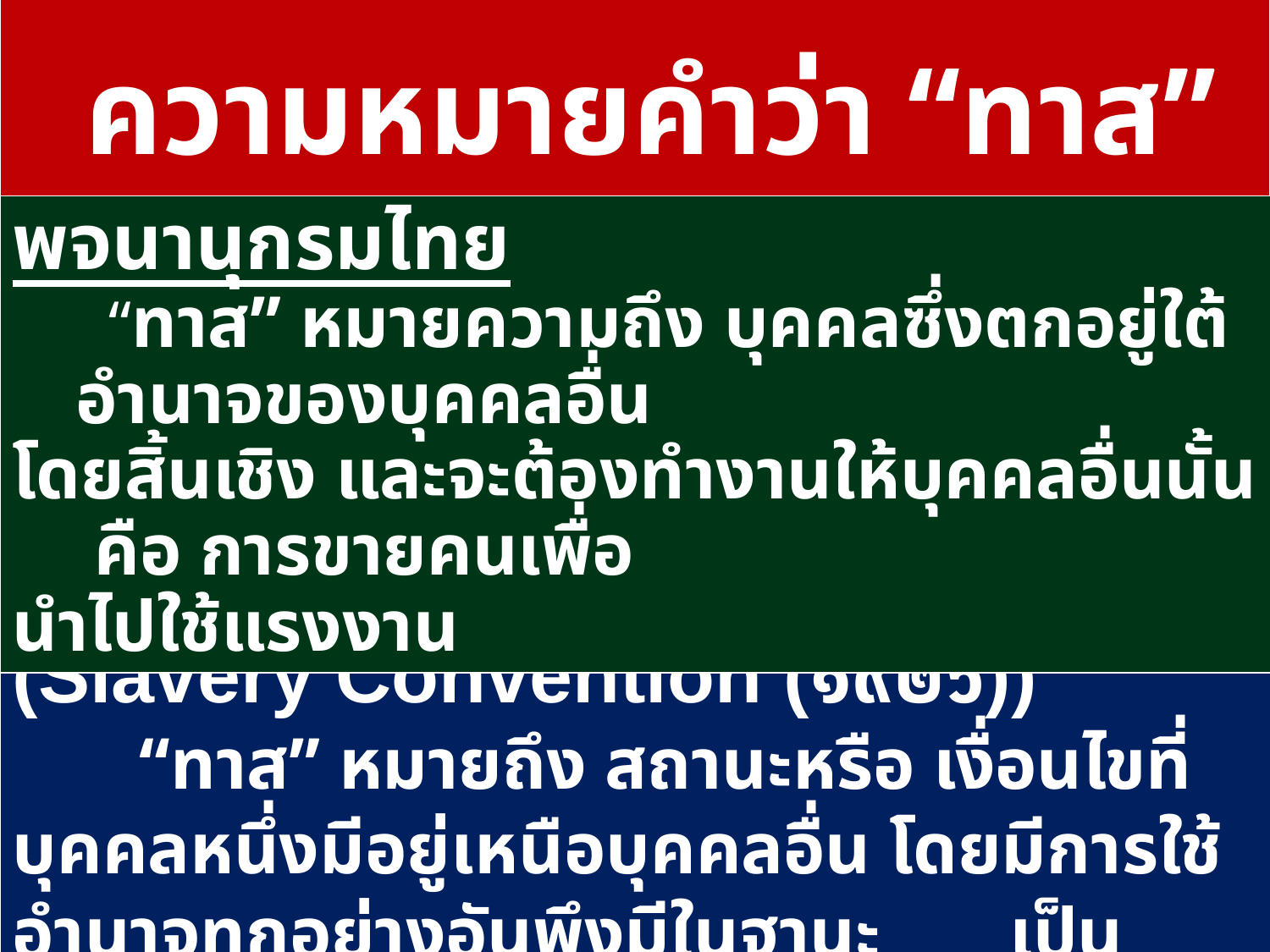

# ความหมายคำว่า “ทาส”
พจนานุกรมไทย
	  “ทาส” หมายความถึง บุคคลซึ่งตกอยู่ใต้อำนาจของบุคคลอื่น
โดยสิ้นเชิง และจะต้องทำงานให้บุคคลอื่นนั้น  คือ การขายคนเพื่อ
นำไปใช้แรงงาน
อนุสัญญาต่อต้านความเป็นทาส (Slavery Convention (๑๙๒๖))
	“ทาส” หมายถึง สถานะหรือ เงื่อนไขที่บุคคลหนึ่งมีอยู่เหนือบุคคลอื่น โดยมีการใช้อำนาจทุกอย่างอันพึงมีในฐานะ       เป็นเจ้าของ